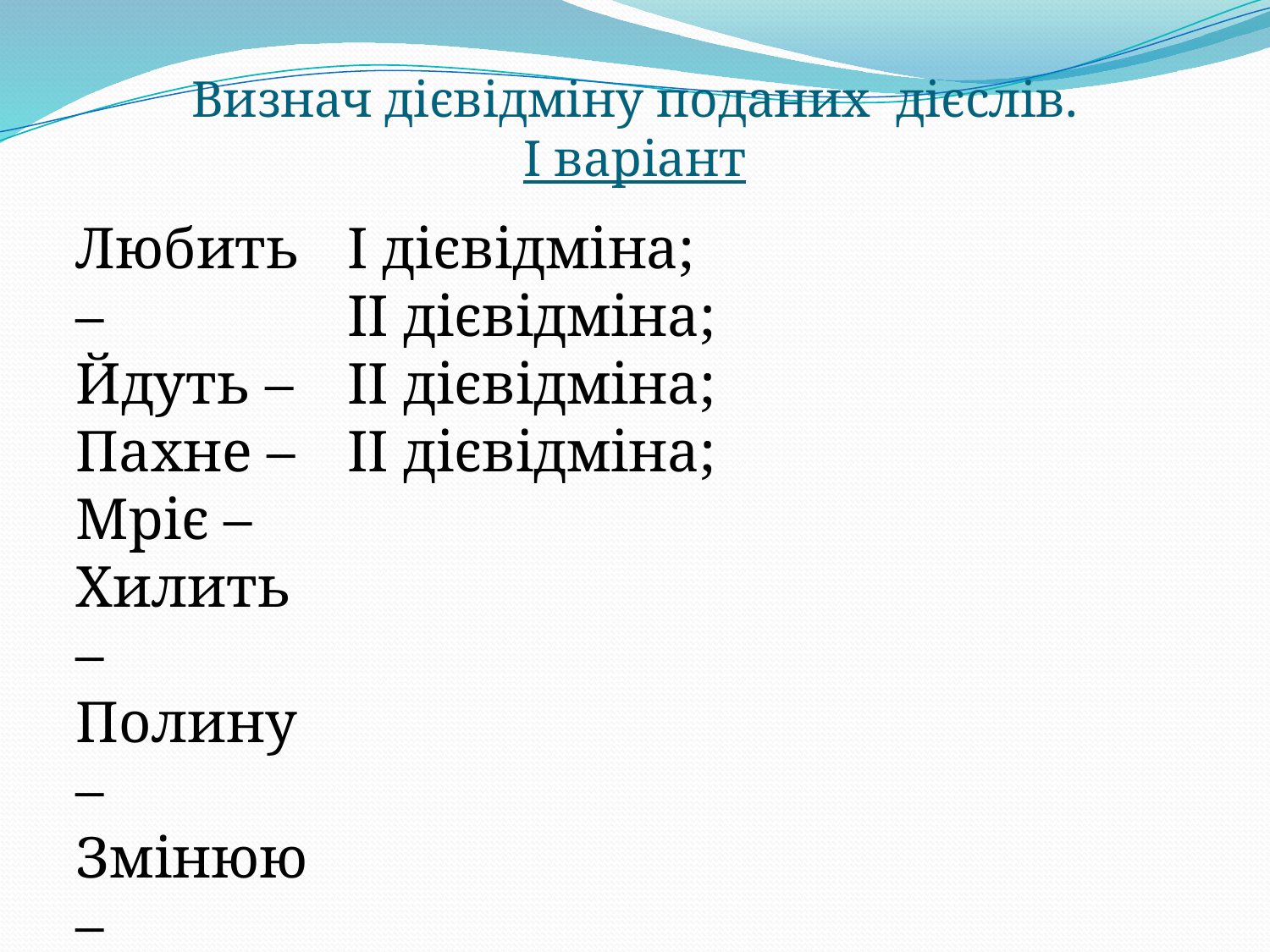

# Визнач дієвідміну поданих  дієслів. І варіант
Любить –
Йдуть –
Пахне –
Мріє –
Хилить –
Полину –
Змінюю –
Вчать –
Сплю –
Полечу –

I дієвідміна;
II дієвідміна;
II дієвідміна;
II дієвідміна;